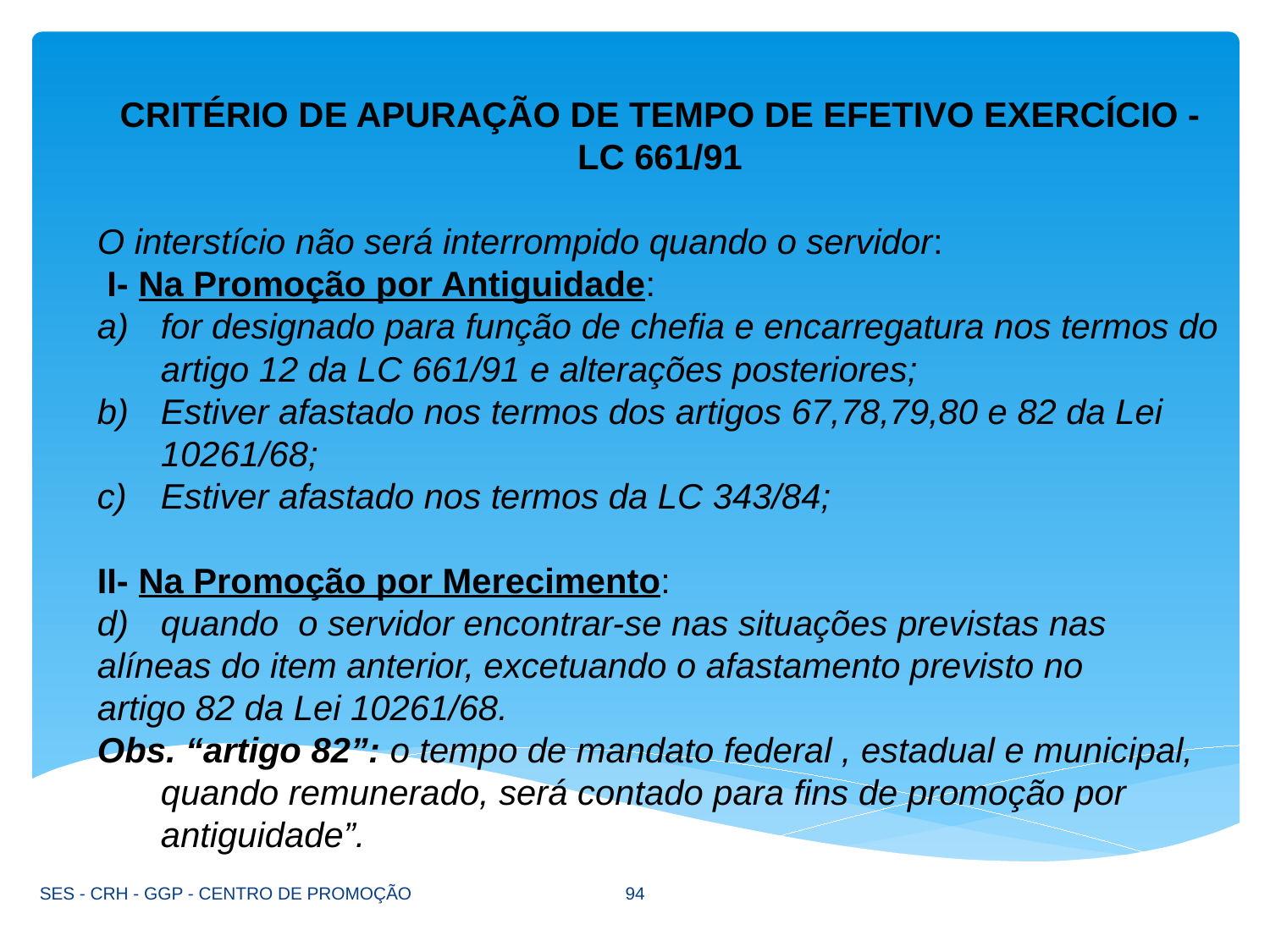

CRITÉRIO DE APURAÇÃO DE TEMPO DE EFETIVO EXERCÍCIO - LC 661/91

O interstício não será interrompido quando o servidor:
 I- Na Promoção por Antiguidade:
for designado para função de chefia e encarregatura nos termos do artigo 12 da LC 661/91 e alterações posteriores;
Estiver afastado nos termos dos artigos 67,78,79,80 e 82 da Lei 10261/68;
Estiver afastado nos termos da LC 343/84;

II- Na Promoção por Merecimento:
quando  o servidor encontrar-se nas situações previstas nas
alíneas do item anterior, excetuando o afastamento previsto no
artigo 82 da Lei 10261/68.
Obs. “artigo 82”: o tempo de mandato federal , estadual e municipal, quando remunerado, será contado para fins de promoção por antiguidade”.

94
SES - CRH - GGP - CENTRO DE PROMOÇÃO